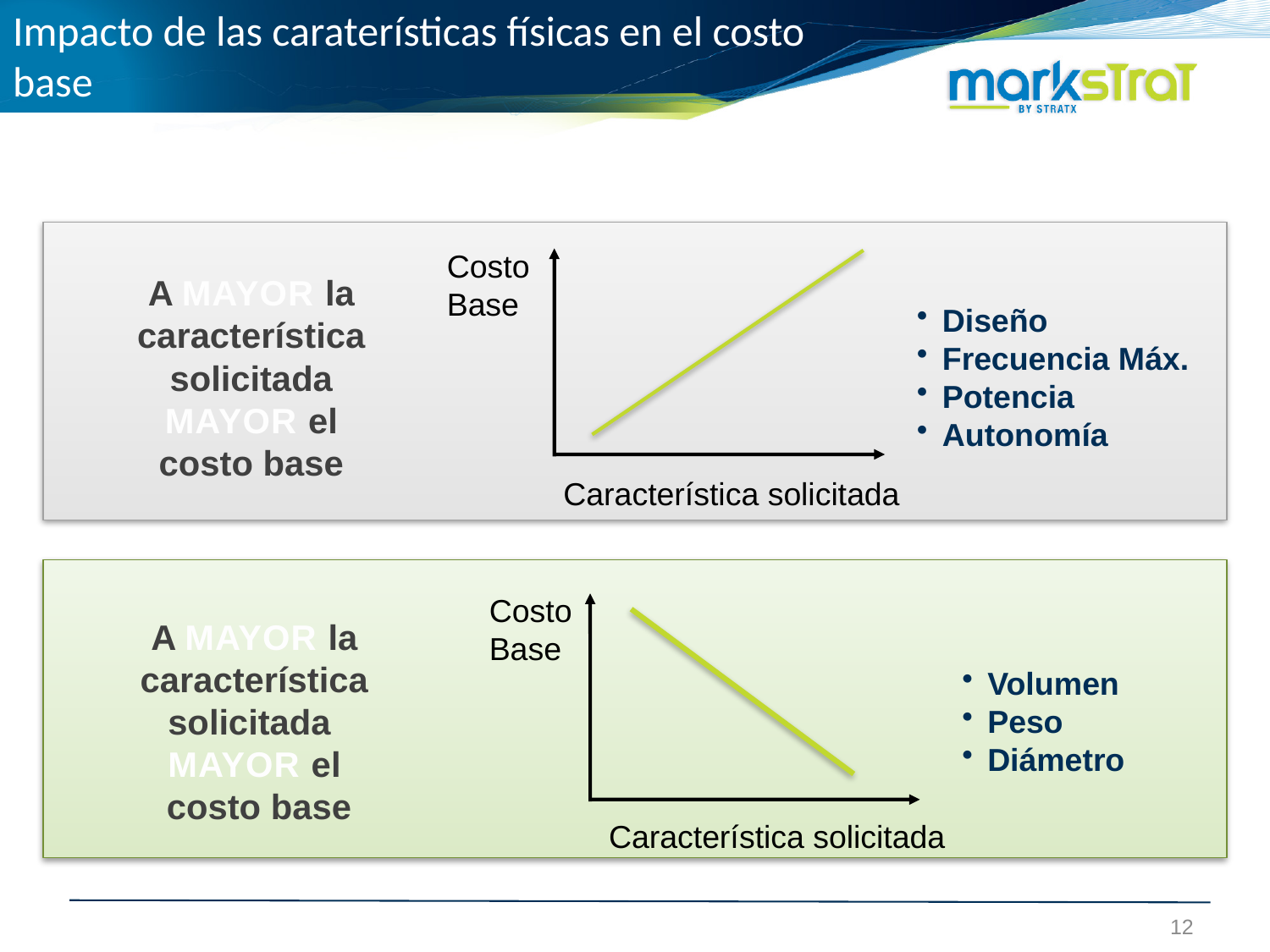

# Impacto de las caraterísticas físicas en el costo base

Costo
Base

A MAYOR la
característica
solicitada
MAYOR el
costo base
 Diseño
 Frecuencia Máx.
 Potencia
 Autonomía

Característica solicitada

Costo
Base

Característica solicitada
A MAYOR la
característica
solicitada
MAYOR el
 costo base
 Volumen
 Peso
 Diámetro

12